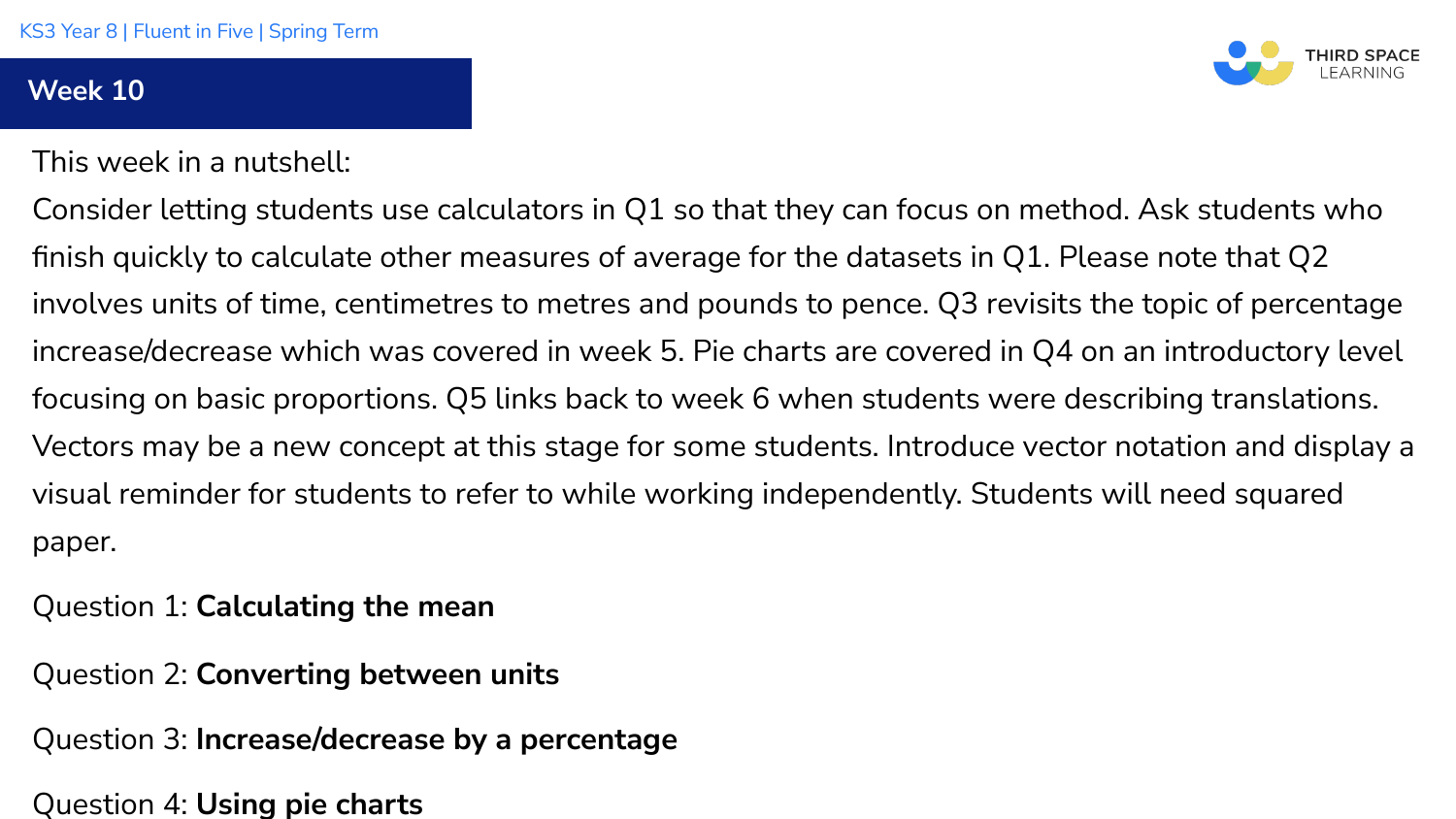

Week 10
| This week in a nutshell: Consider letting students use calculators in Q1 so that they can focus on method. Ask students who finish quickly to calculate other measures of average for the datasets in Q1. Please note that Q2 involves units of time, centimetres to metres and pounds to pence. Q3 revisits the topic of percentage increase/decrease which was covered in week 5. Pie charts are covered in Q4 on an introductory level focusing on basic proportions. Q5 links back to week 6 when students were describing translations. Vectors may be a new concept at this stage for some students. Introduce vector notation and display a visual reminder for students to refer to while working independently. Students will need squared paper. |
| --- |
| Question 1: Calculating the mean |
| Question 2: Converting between units |
| Question 3: Increase/decrease by a percentage |
| Question 4: Using pie charts |
| Question 5: Translation using a vector |